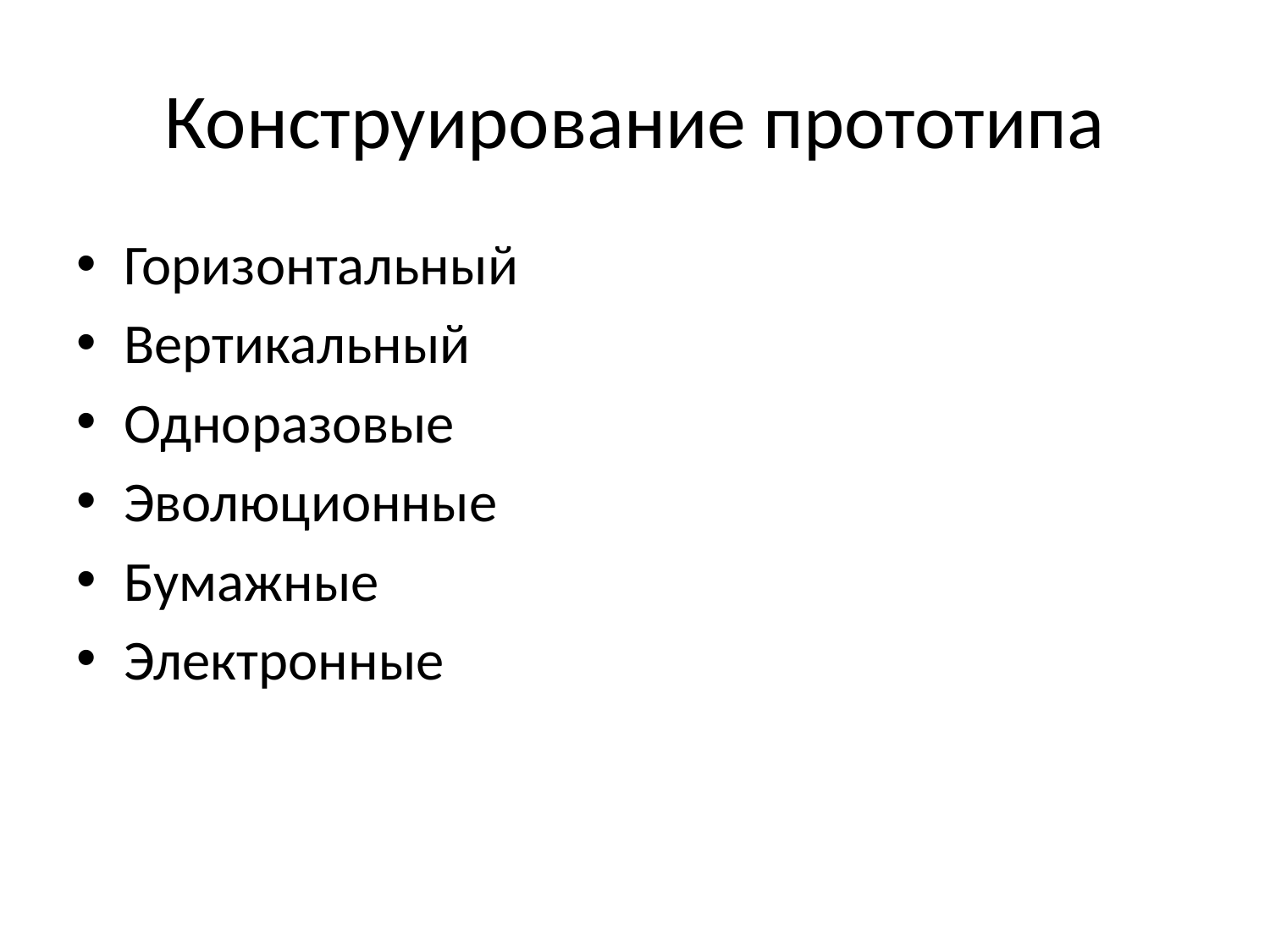

# Конструирование прототипа
Горизонтальный
Вертикальный
Одноразовые
Эволюционные
Бумажные
Электронные